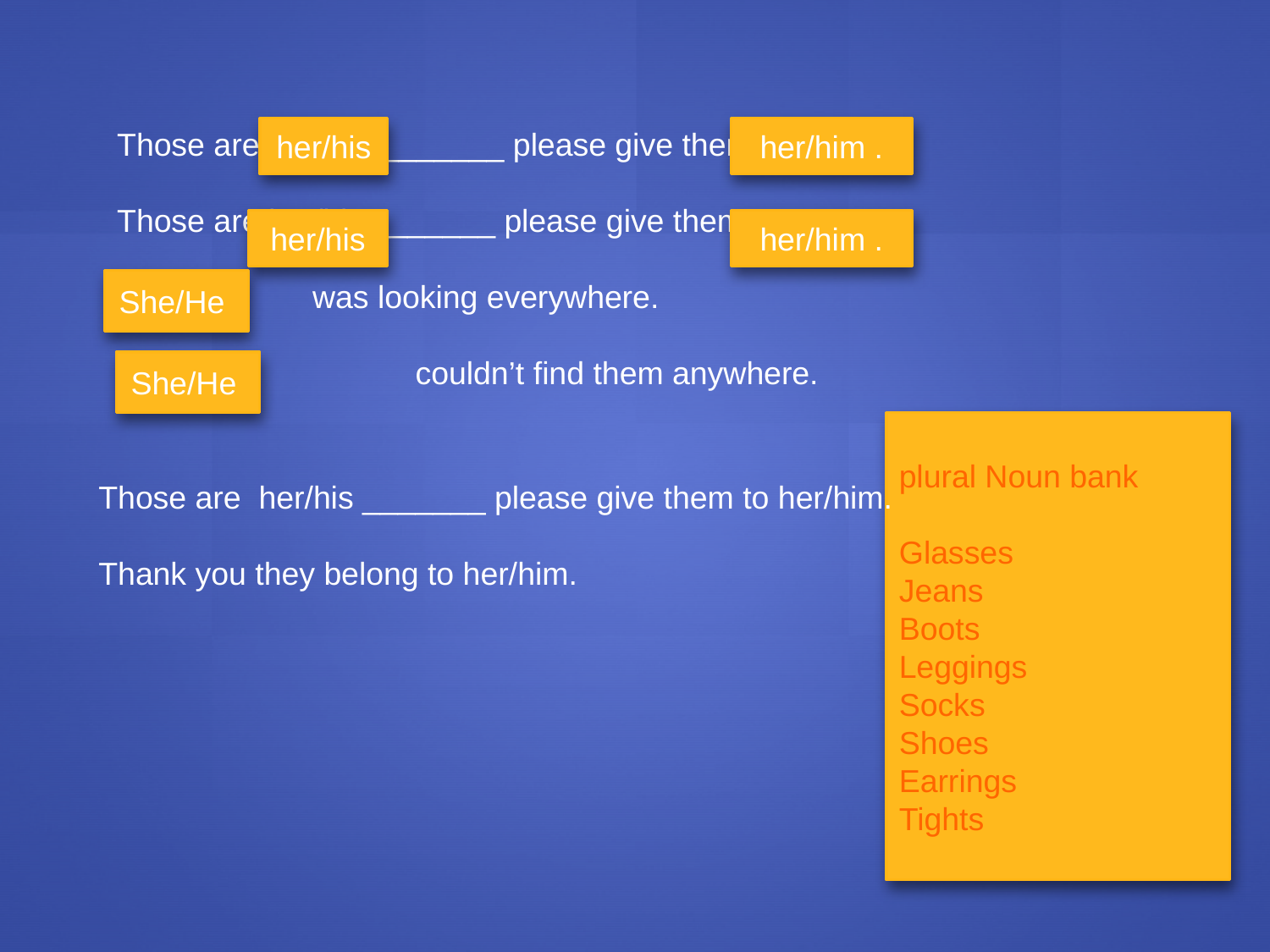

her/him .
Those are  her/his _______ please give them to her/him.

Those are her/his _______ please give them to

                      was looking everywhere.

		     couldn’t find them anywhere.

her/his
her/his
her/him .
She/He
She/He
plural Noun bank

Glasses
Jeans
Boots
Leggings
Socks
Shoes
Earrings
Tights
Those are  her/his _______ please give them to her/him.

Thank you they belong to her/him.